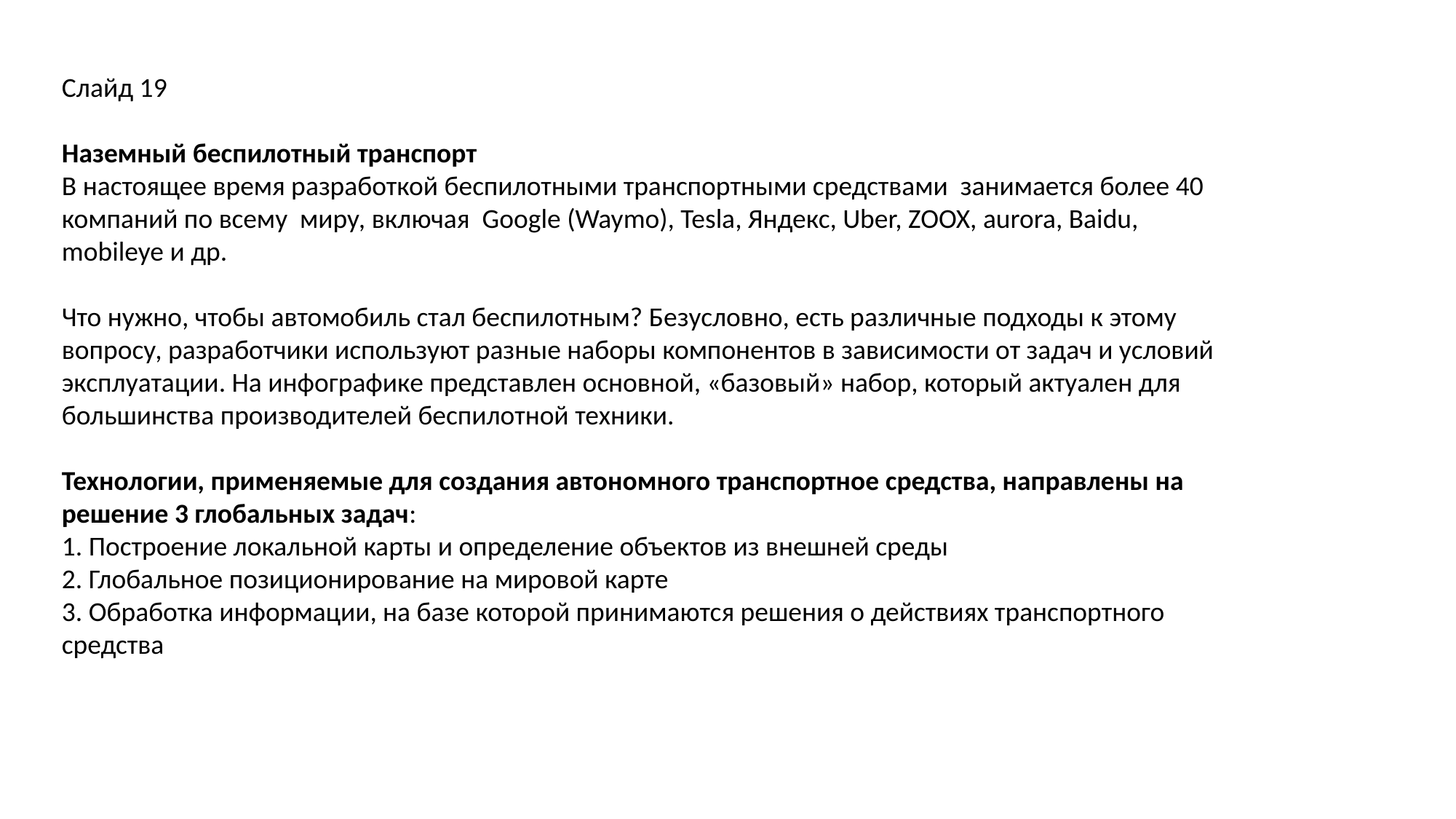

Слайд 19

Наземный беспилотный транспорт
В настоящее время разработкой беспилотными транспортными средствами  занимается более 40 компаний по всему  миру, включая  Google (Waymo), Tesla, Яндекс, Uber, ZOOX, aurora, Baidu, mobileye и др.

Что нужно, чтобы автомобиль стал беспилотным? Безусловно, есть различные подходы к этому вопросу, разработчики используют разные наборы компонентов в зависимости от задач и условий эксплуатации. На инфографике представлен основной, «базовый» набор, который актуален для большинства производителей беспилотной техники.
Технологии, применяемые для создания автономного транспортное средства, направлены на решение 3 глобальных задач:
1. Построение локальной карты и определение объектов из внешней среды
2. Глобальное позиционирование на мировой карте
3. Обработка информации, на базе которой принимаются решения о действиях транспортного средства